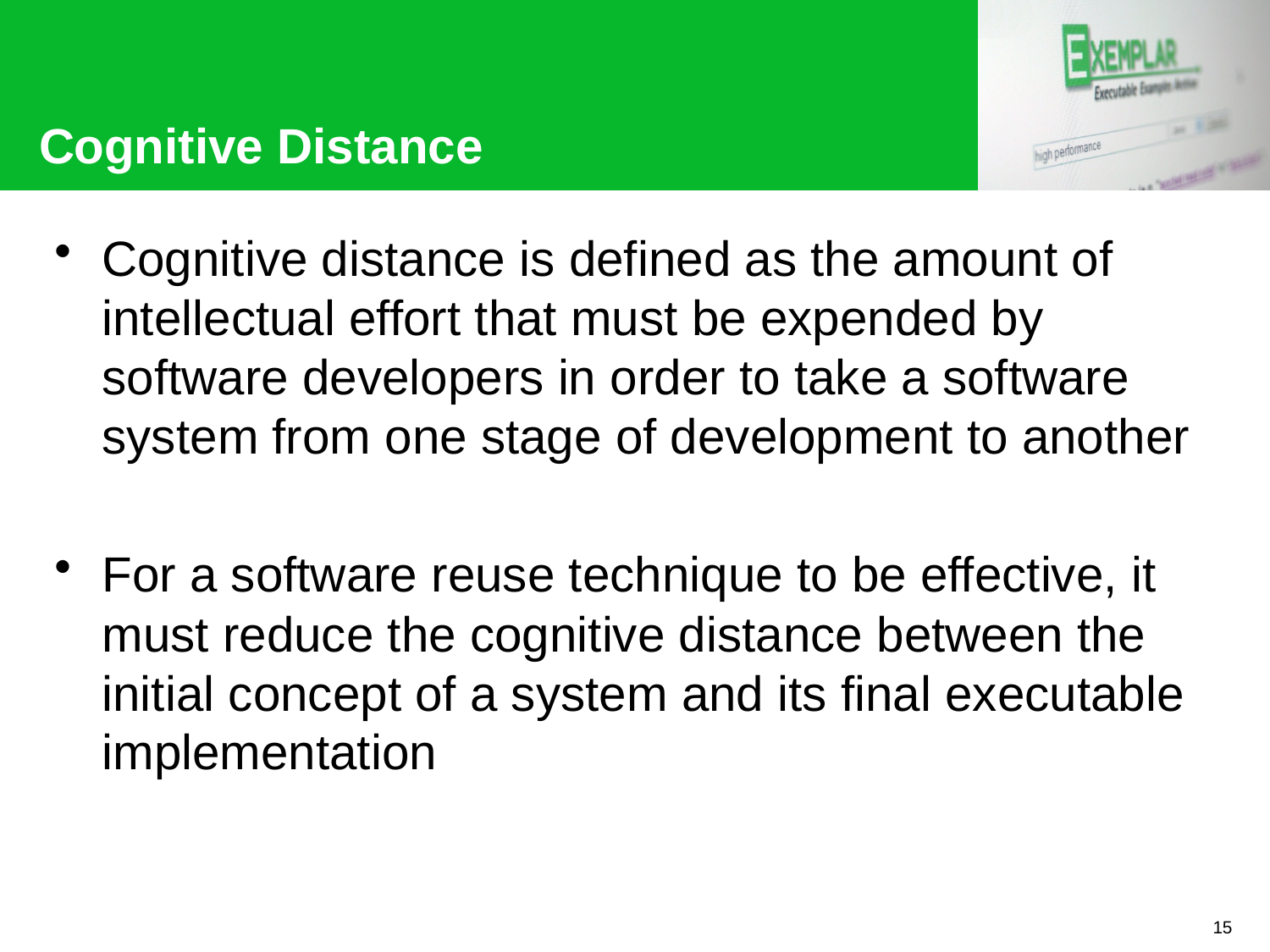

# Cognitive Distance
Cognitive distance is defined as the amount of intellectual effort that must be expended by software developers in order to take a software system from one stage of development to another

For a software reuse technique to be effective, it must reduce the cognitive distance between the initial concept of a system and its final executable implementation
15